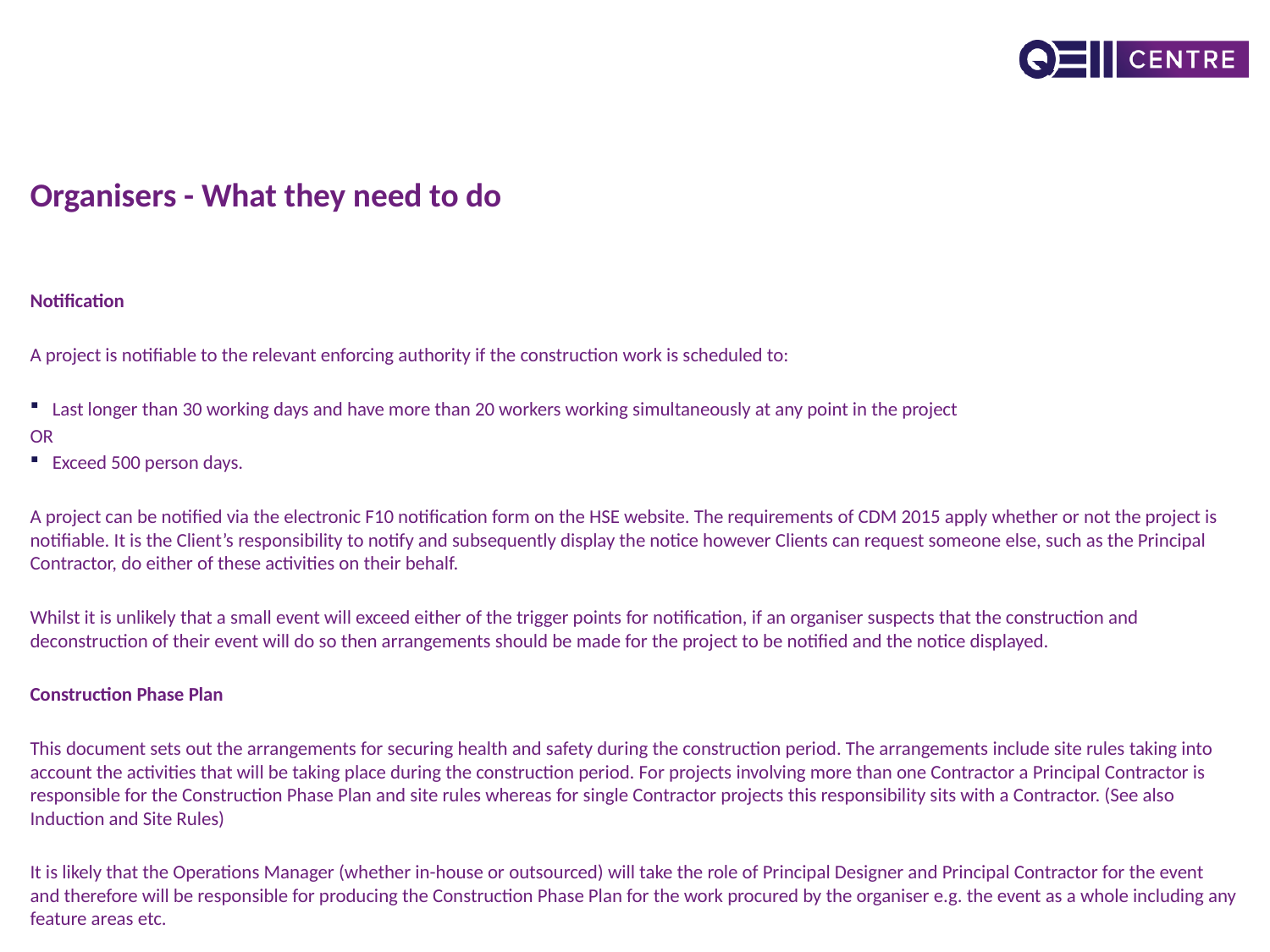

# Organisers - What they need to do
Notification

A project is notifiable to the relevant enforcing authority if the construction work is scheduled to:

Last longer than 30 working days and have more than 20 workers working simultaneously at any point in the project
OR
Exceed 500 person days.

A project can be notified via the electronic F10 notification form on the HSE website. The requirements of CDM 2015 apply whether or not the project is notifiable. It is the Client’s responsibility to notify and subsequently display the notice however Clients can request someone else, such as the Principal Contractor, do either of these activities on their behalf.

Whilst it is unlikely that a small event will exceed either of the trigger points for notification, if an organiser suspects that the construction and deconstruction of their event will do so then arrangements should be made for the project to be notified and the notice displayed.

Construction Phase Plan

This document sets out the arrangements for securing health and safety during the construction period. The arrangements include site rules taking into account the activities that will be taking place during the construction period. For projects involving more than one Contractor a Principal Contractor is responsible for the Construction Phase Plan and site rules whereas for single Contractor projects this responsibility sits with a Contractor. (See also Induction and Site Rules)

It is likely that the Operations Manager (whether in-house or outsourced) will take the role of Principal Designer and Principal Contractor for the event and therefore will be responsible for producing the Construction Phase Plan for the work procured by the organiser e.g. the event as a whole including any feature areas etc.